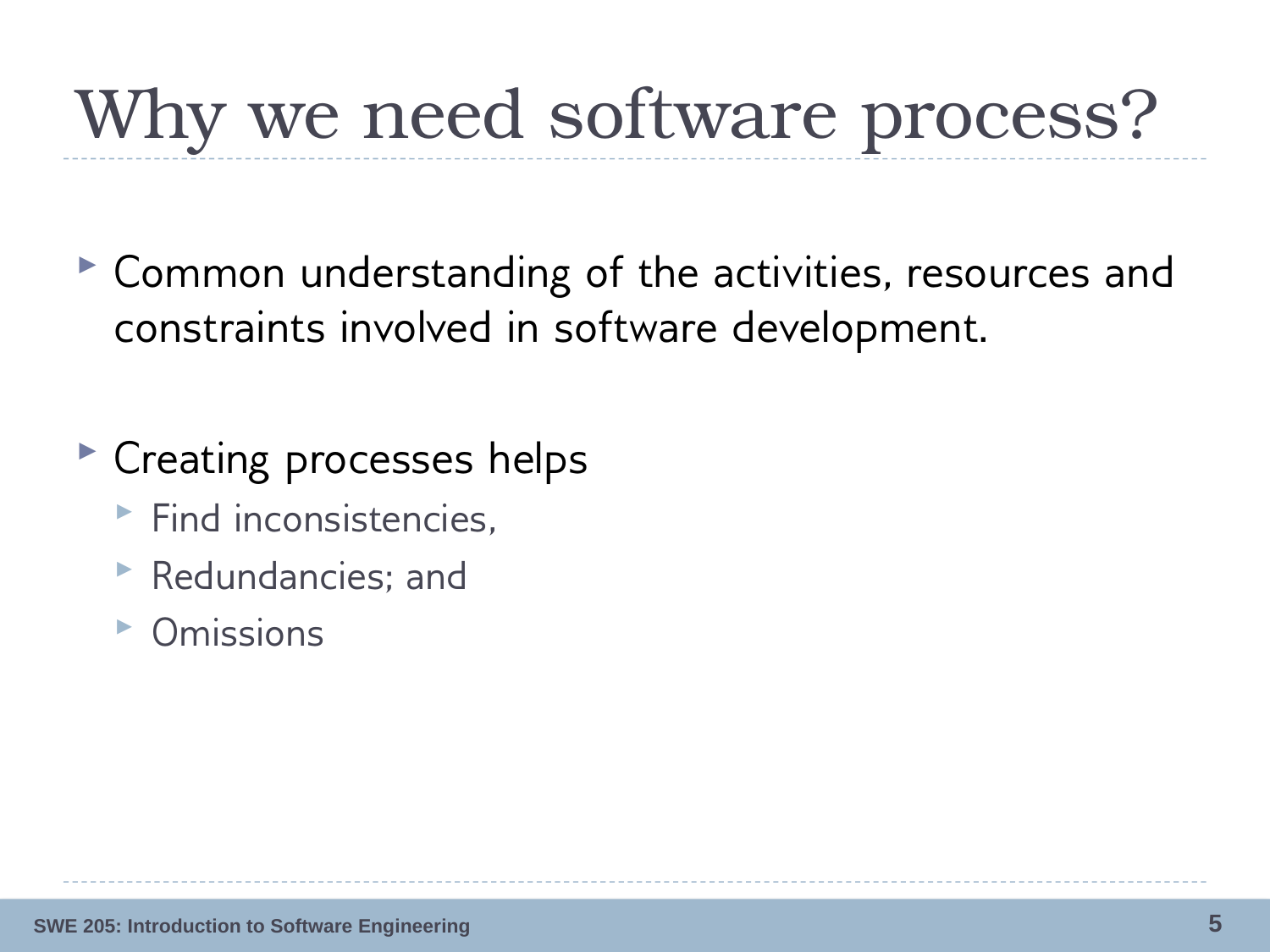

# Why we need software process?

Common understanding of the activities, resources and constraints involved in software development.

Creating processes helps
Find inconsistencies,
Redundancies; and
Omissions
5